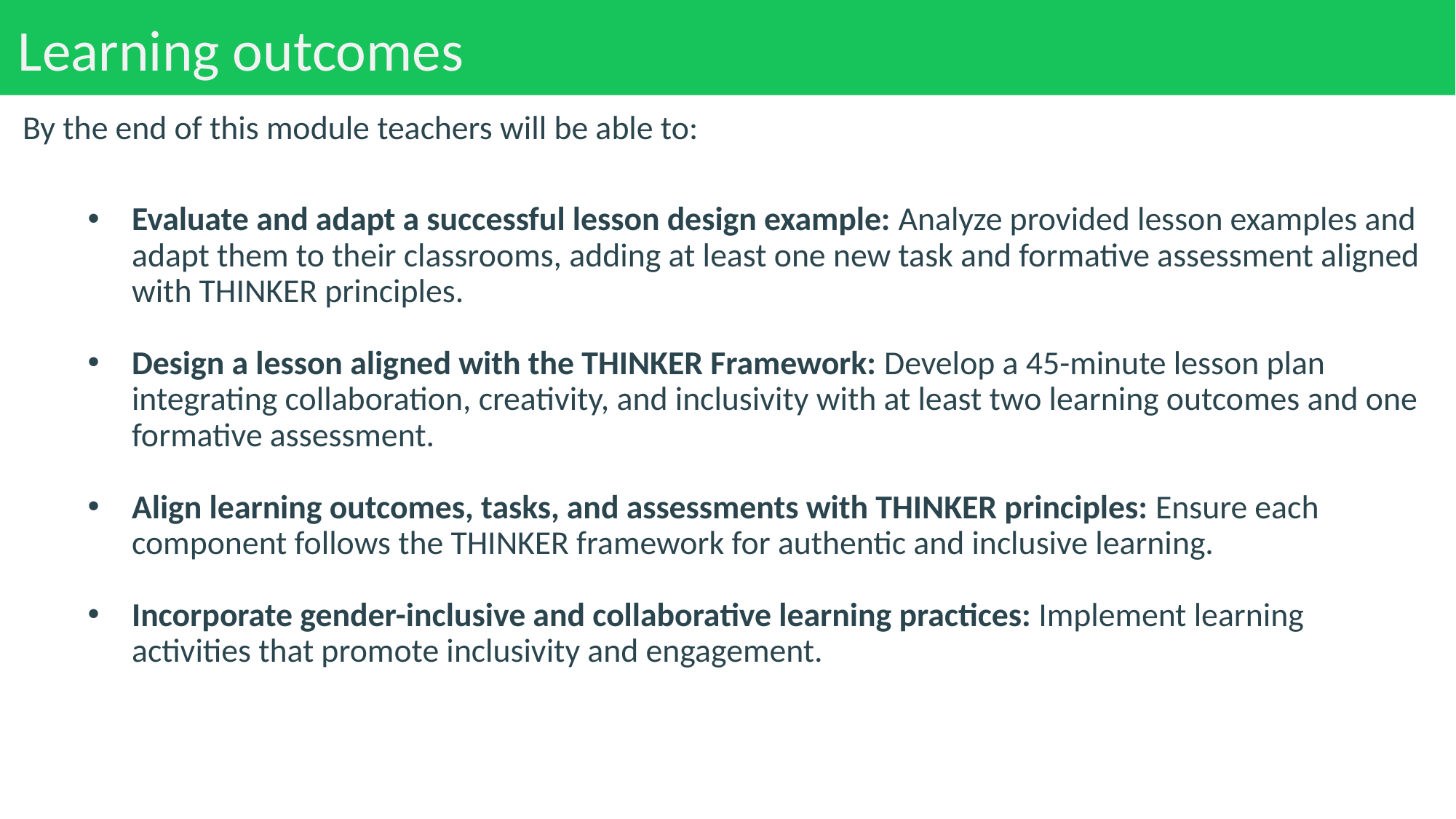

# Learning outcomes
By the end of this module teachers will be able to:
Evaluate and adapt a successful lesson design example: Analyze provided lesson examples and adapt them to their classrooms, adding at least one new task and formative assessment aligned with THINKER principles.
Design a lesson aligned with the THINKER Framework: Develop a 45-minute lesson plan integrating collaboration, creativity, and inclusivity with at least two learning outcomes and one formative assessment.
Align learning outcomes, tasks, and assessments with THINKER principles: Ensure each component follows the THINKER framework for authentic and inclusive learning.
Incorporate gender-inclusive and collaborative learning practices: Implement learning activities that promote inclusivity and engagement.